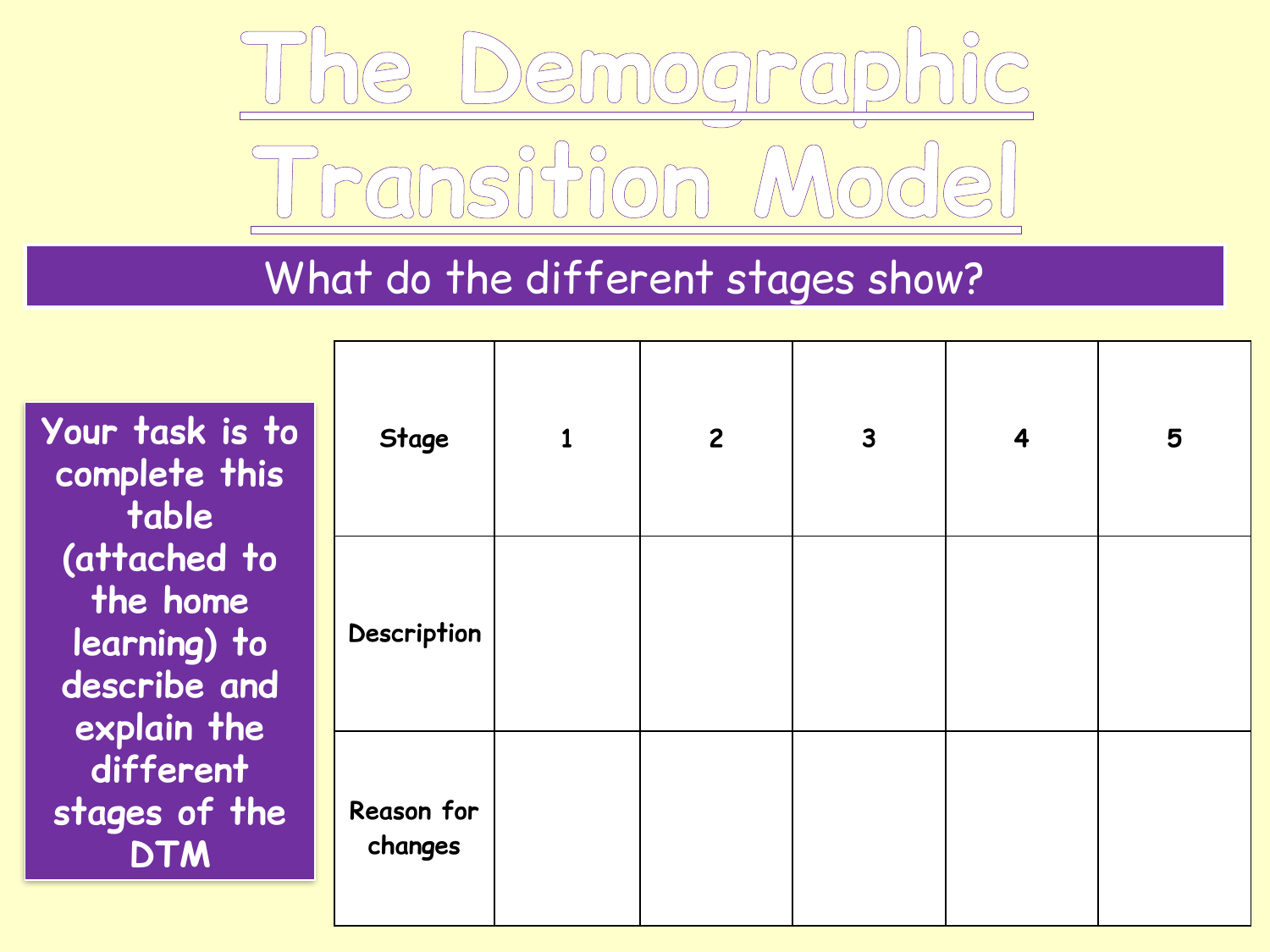

The Demographic Transition Model
What do the different stages show?
| Stage | 1 | 2 | 3 | 4 | 5 |
| --- | --- | --- | --- | --- | --- |
| Description |  |  |  |  |  |
| Reason for changes |  |  |  |  |  |
Your task is to complete this table (attached to the home learning) to describe and explain the different stages of the DTM